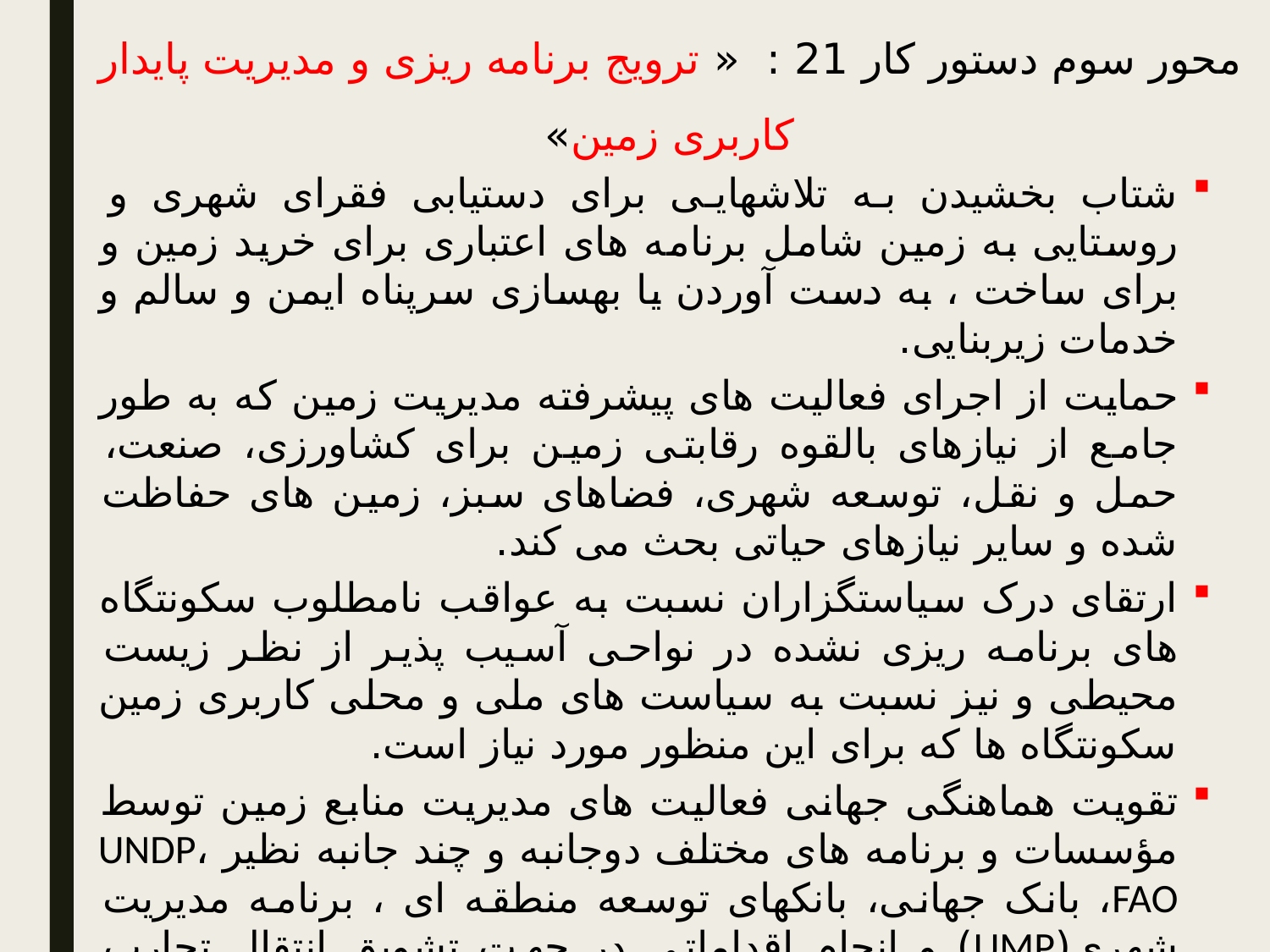

محور سوم دستور کار 21 :  « ترویج برنامه ریزی و مدیریت پایدار کاربری زمین»
شتاب بخشیدن به تلاشهایی برای دستیابی فقرای شهری و روستایی به زمین شامل برنامه های اعتباری برای خرید زمین و برای ساخت ، به دست آوردن یا بهسازی سرپناه ایمن و سالم و خدمات زیربنایی.
حمایت از اجرای فعالیت های پیشرفته مدیریت زمین که به طور جامع از نیازهای بالقوه رقابتی زمین برای کشاورزی، صنعت، حمل و نقل، توسعه شهری، فضاهای سبز، زمین های حفاظت شده و سایر نیازهای حیاتی بحث می کند.
ارتقای درک سیاستگزاران نسبت به عواقب نامطلوب سکونتگاه های برنامه ریزی نشده در نواحی آسیب پذیر از نظر زیست محیطی و نیز نسبت به سیاست های ملی و محلی کاربری زمین سکونتگاه ها که برای این منظور مورد نیاز است.
تقویت هماهنگی جهانی فعالیت های مدیریت منابع زمین توسط مؤسسات و برنامه های مختلف دوجانبه و چند جانبه نظیر UNDP، FAO، بانک جهانی، بانکهای توسعه منطقه ای ، برنامه مدیریت شهری(UMP) و انجام اقداماتی در جهت تشویق انتقال تجارب عملی در مورد فعالیت های مدیریت پایدار زمین به سایر کشورهای در حال توسعه.
با توجه موارد مذکور، در دستور کار 21 توصیه های فراوانی در زمینه برنامه ریزی و مدیریت پایدار کاربری مطلوب زمین شده است.